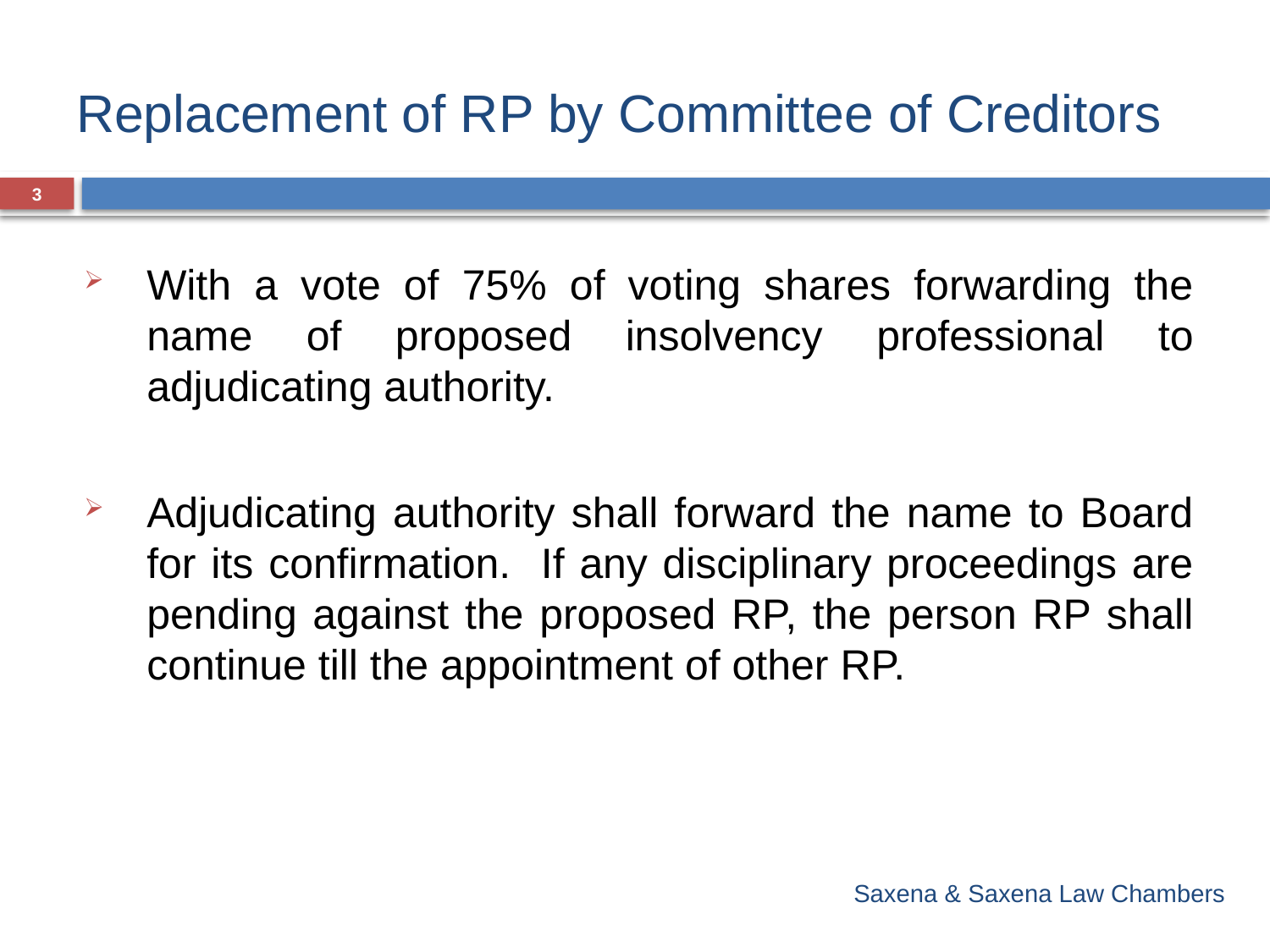

# Replacement of RP by Committee of Creditors
3

With a vote of 75% of voting shares forwarding the name of proposed insolvency professional to adjudicating authority.

Adjudicating authority shall forward the name to Board for its confirmation.  If any disciplinary proceedings are pending against the proposed RP, the person RP shall continue till the appointment of other RP.

Saxena & Saxena Law Chambers